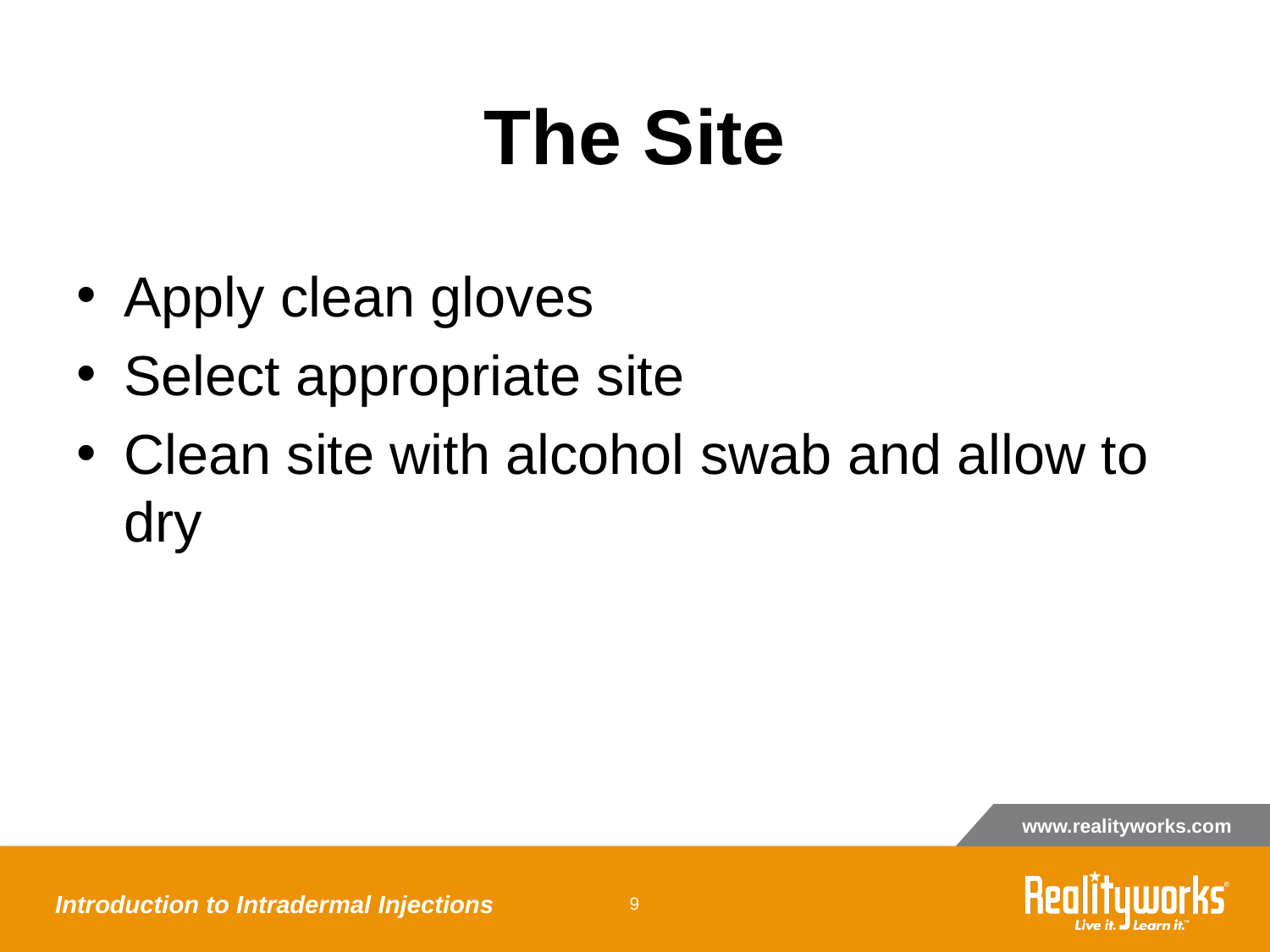

# The Site
Apply clean gloves
Select appropriate site
Clean site with alcohol swab and allow to dry

Introduction to Intradermal Injections
9